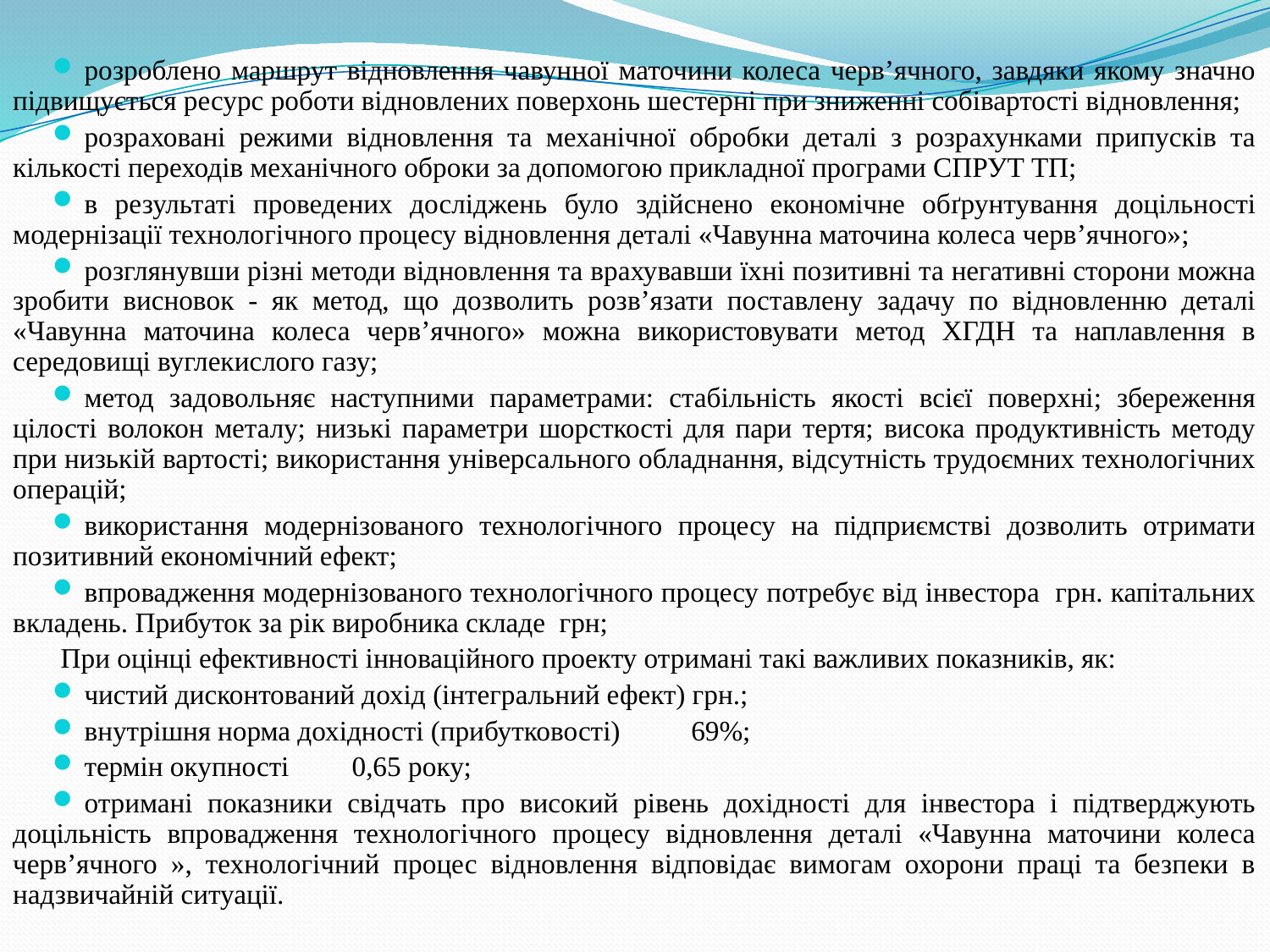

розроблено маршрут відновлення чавунної маточини колеса черв’ячного, завдяки якому значно підвищується ресурс роботи відновлених поверхонь шестерні при зниженні собівартості відновлення;
розраховані режими відновлення та механічної обробки деталі з розрахунками припусків та кількості переходів механічного оброки за допомогою прикладної програми СПРУТ ТП;
в результаті проведених досліджень було здійснено економічне обґрунтування доцільності модернізації технологічного процесу відновлення деталі «Чавунна маточина колеса черв’ячного»;
розглянувши різні методи відновлення та врахувавши їхні позитивні та негативні сторони можна зробити висновок - як метод, що дозволить розв’язати поставлену задачу по відновленню деталі «Чавунна маточина колеса черв’ячного» можна використовувати метод ХГДН та наплавлення в середовищі вуглекислого газу;
метод задовольняє наступними параметрами: стабільність якості всієї поверхні; збереження цілості волокон металу; низькі параметри шорсткості для пари тертя; висока продуктивність методу при низькій вартості; використання універсального обладнання, відсутність трудоємних технологічних операцій;
використання модернізованого технологічного процесу на підприємстві дозволить отримати позитивний економічний ефект;
впровадження модернізованого технологічного процесу потребує від інвестора  грн. капітальних вкладень. Прибуток за рік виробника складе  грн;
При оцінці ефективності інноваційного проекту отримані такі важливих показників, як:
чистий дисконтований дохід (інтегральний ефект) грн.;
внутрішня норма дохідності (прибутковості)	69%;
термін окупності	0,65 року;
отримані показники свідчать про високий рівень дохідності для інвестора і підтверджують доцільність впровадження технологічного процесу відновлення деталі «Чавунна маточини колеса черв’ячного », технологічний процес відновлення відповідає вимогам охорони праці та безпеки в надзвичайній ситуації.